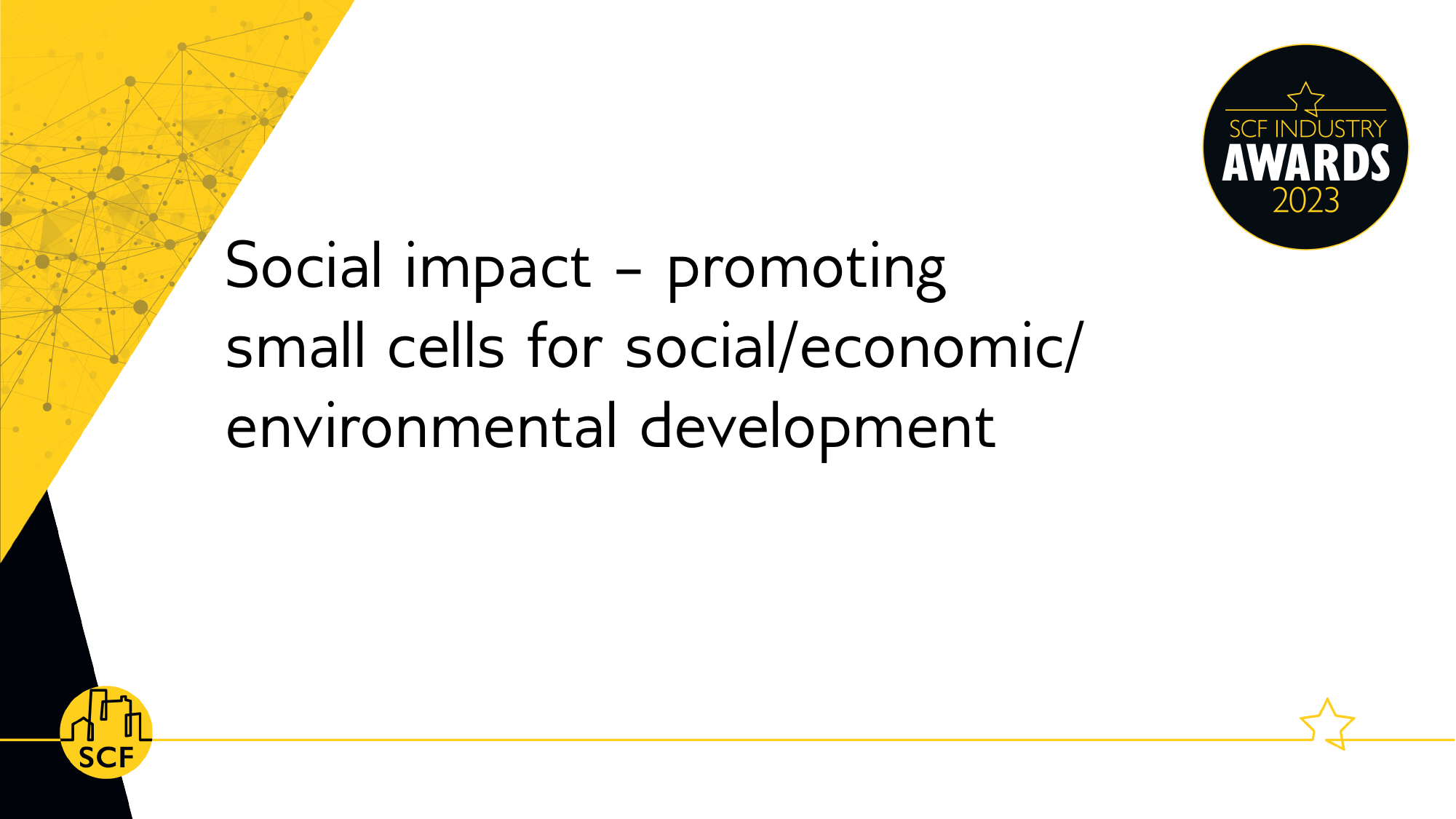

Social impact – promoting
small cells for social/economic/
environmental development